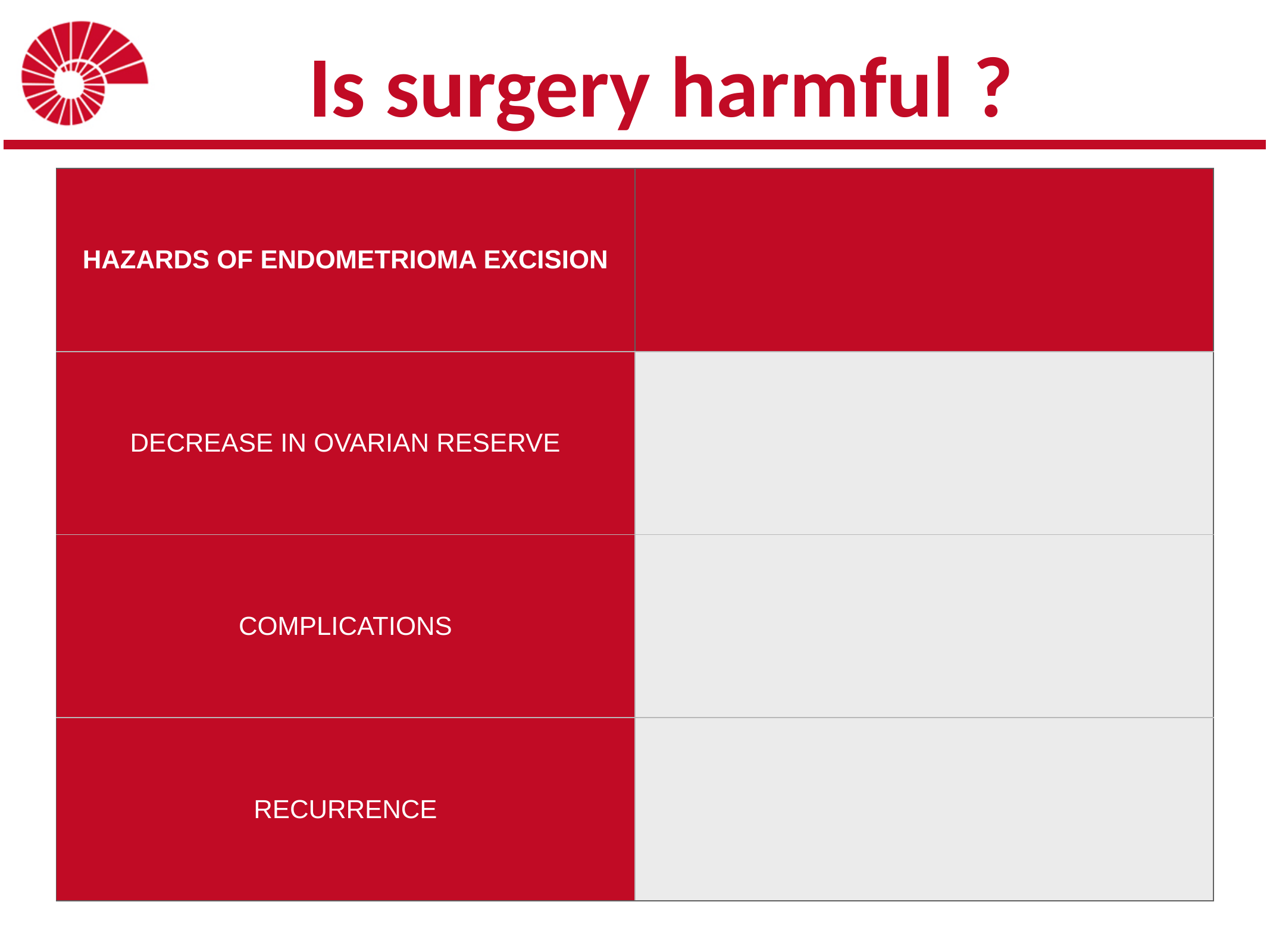

# Is surgery harmful ?
| HAZARDS OF ENDOMETRIOMA EXCISION |  |
| --- | --- |
| DECREASE IN OVARIAN RESERVE |  |
| COMPLICATIONS |  |
| RECURRENCE |  |